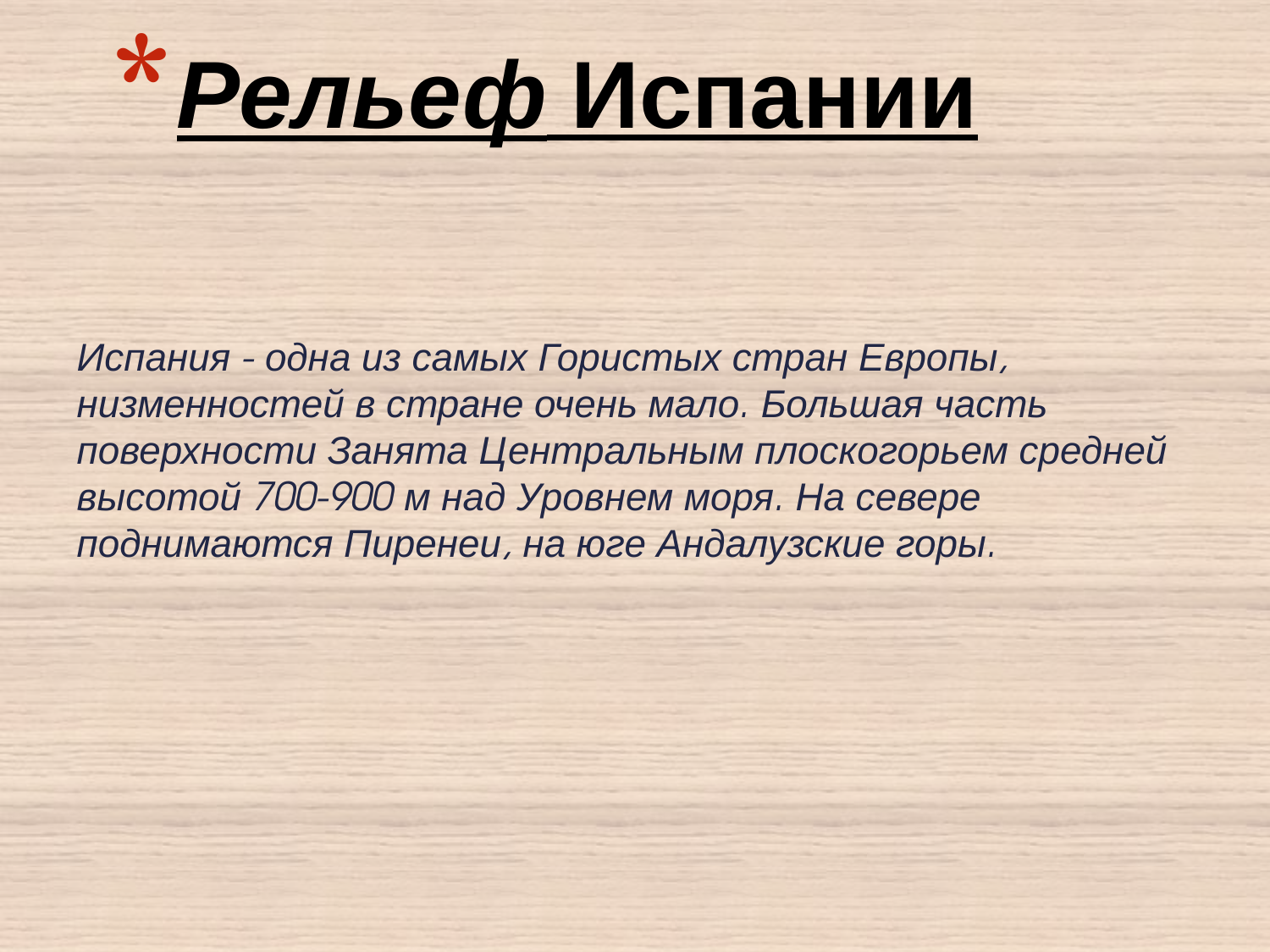

# Рельеф Испании
Испания - одна из самых Гористых стран Европы, низменностей в стране очень мало. Большая часть поверхности Занята Центральным плоскогорьем средней высотой 700-900 м над Уровнем моря. На севере поднимаются Пиренеи, на юге Андалузские горы.